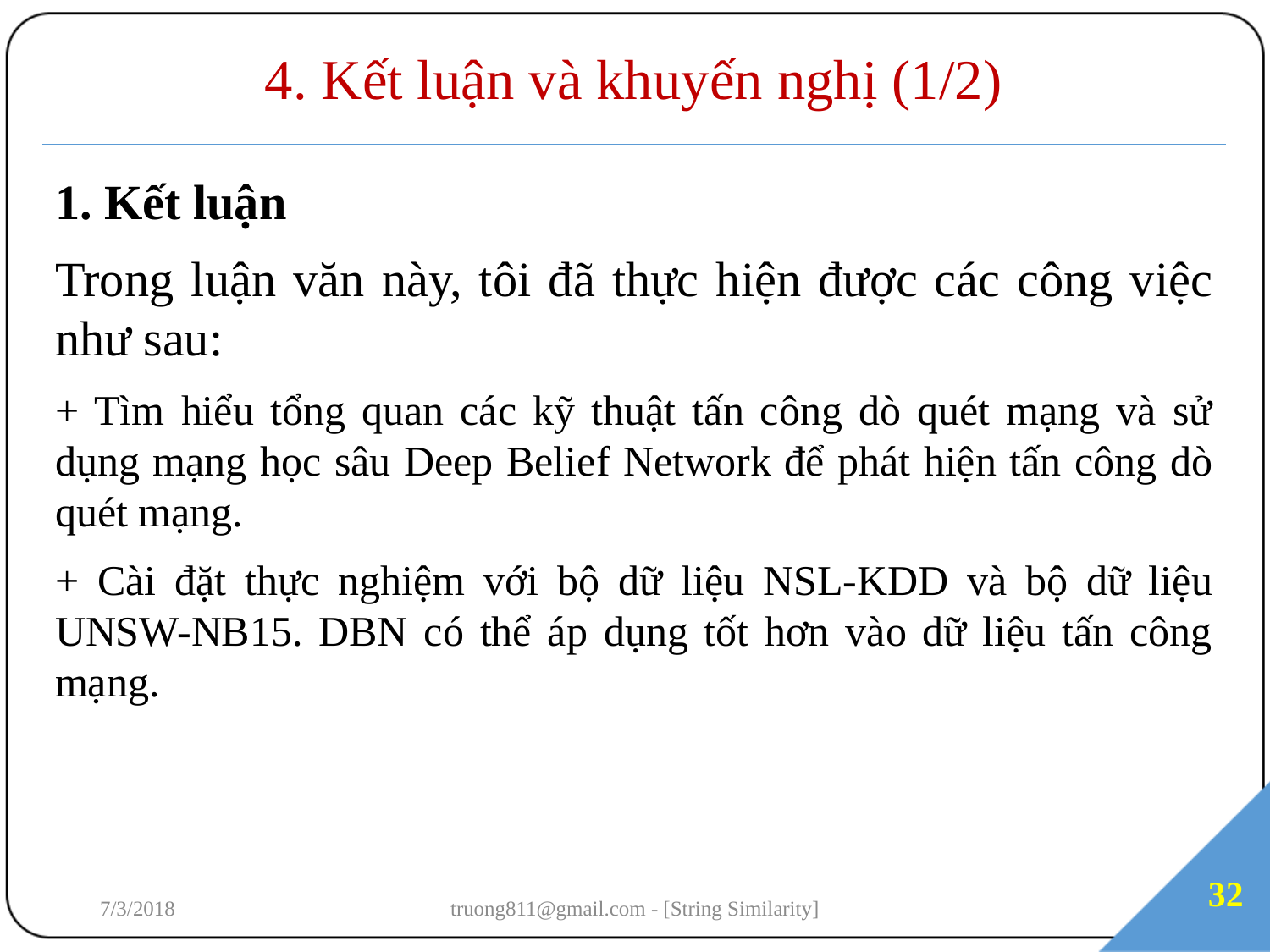

# 4. Kết luận và khuyến nghị (1/2)
1. Kết luận
Trong luận văn này, tôi đã thực hiện được các công việc như sau:
+ Tìm hiểu tổng quan các kỹ thuật tấn công dò quét mạng và sử dụng mạng học sâu Deep Belief Network để phát hiện tấn công dò quét mạng.
+ Cài đặt thực nghiệm với bộ dữ liệu NSL-KDD và bộ dữ liệu UNSW-NB15. DBN có thể áp dụng tốt hơn vào dữ liệu tấn công mạng.
32
7/3/2018
truong811@gmail.com - [String Similarity]